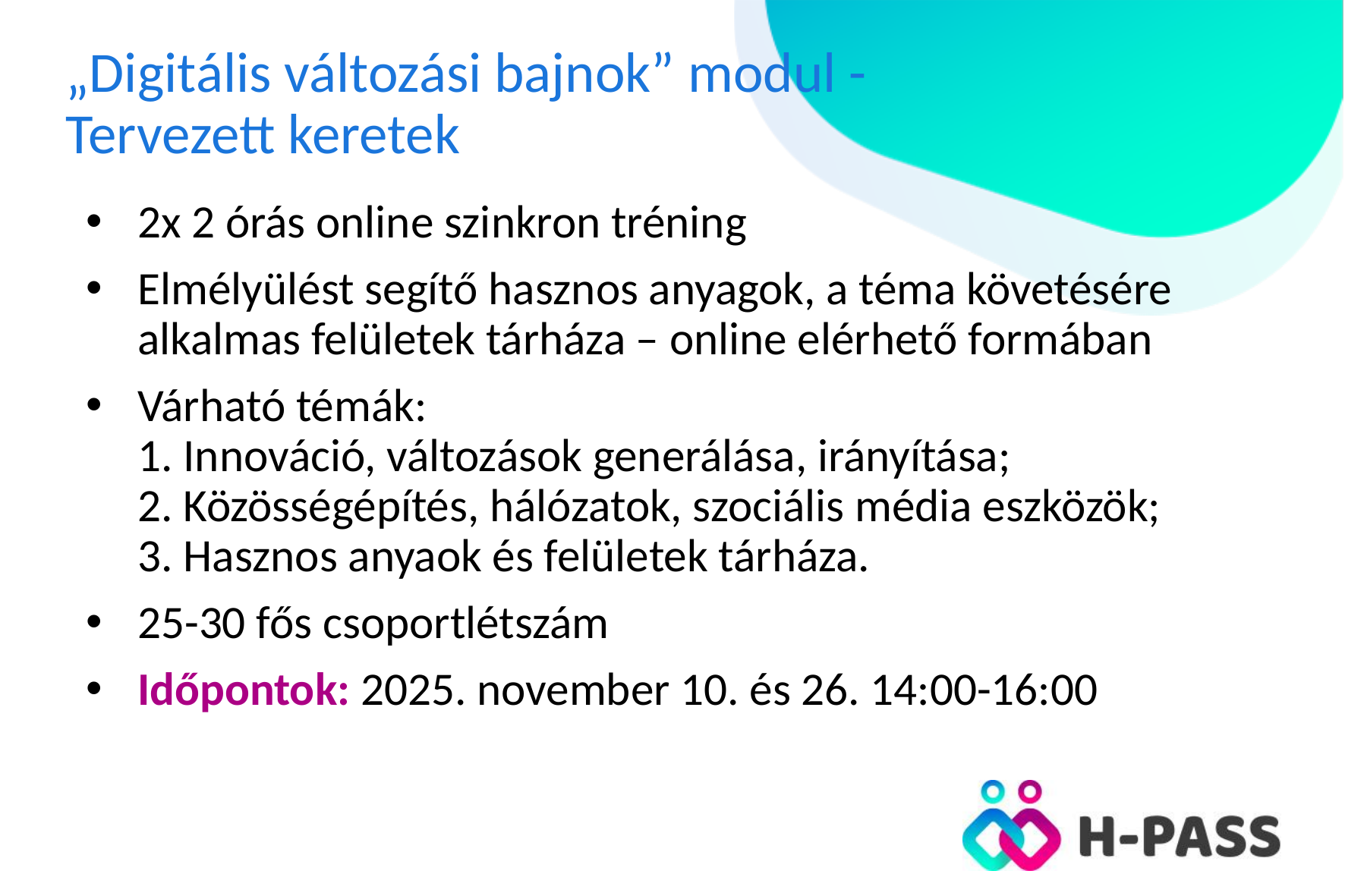

# „Digitális változási bajnok” modul - Tervezett keretek
2x 2 órás online szinkron tréning
Elmélyülést segítő hasznos anyagok, a téma követésére alkalmas felületek tárháza – online elérhető formában
Várható témák:
1. Innováció, változások generálása, irányítása;
2. Közösségépítés, hálózatok, szociális média eszközök;
3. Hasznos anyaok és felületek tárháza.
25-30 fős csoportlétszám
Időpontok: 2025. november 10. és 26. 14:00-16:00